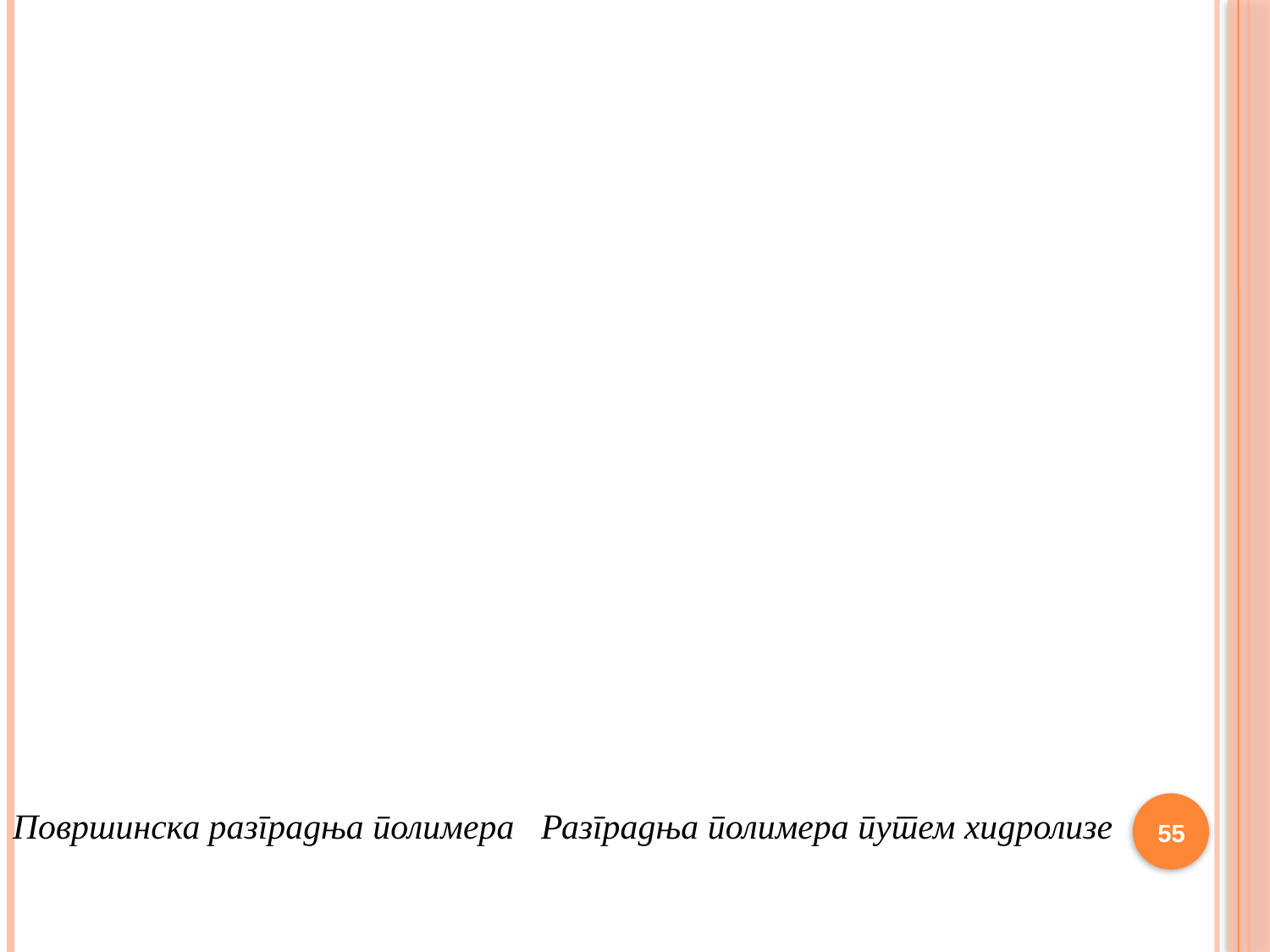

Површинска разградња полимера   Разградња полимера путем хидролизе

55